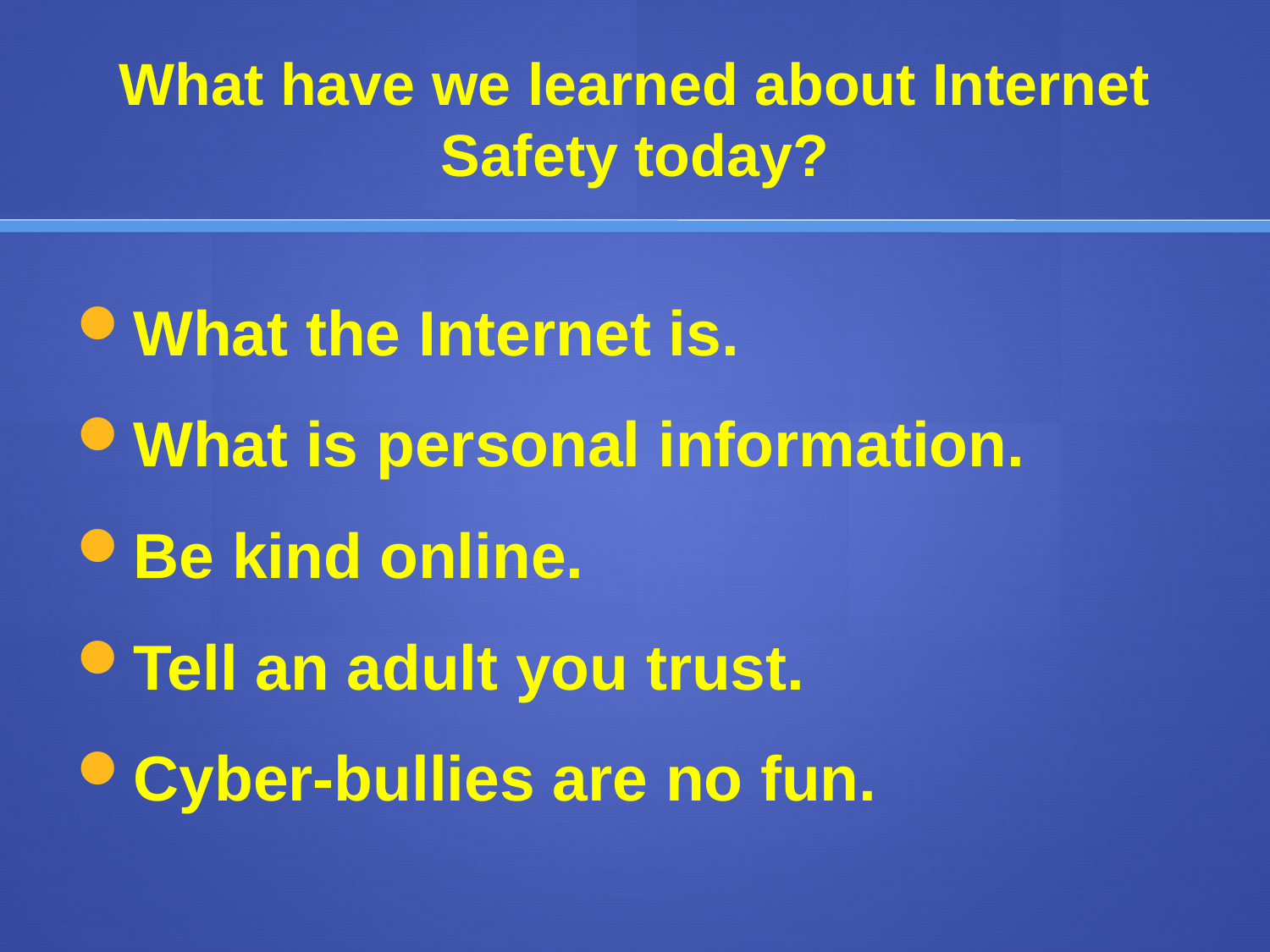

# What have we learned about Internet Safety today?
What the Internet is.
What is personal information.
Be kind online.
Tell an adult you trust.
Cyber-bullies are no fun.